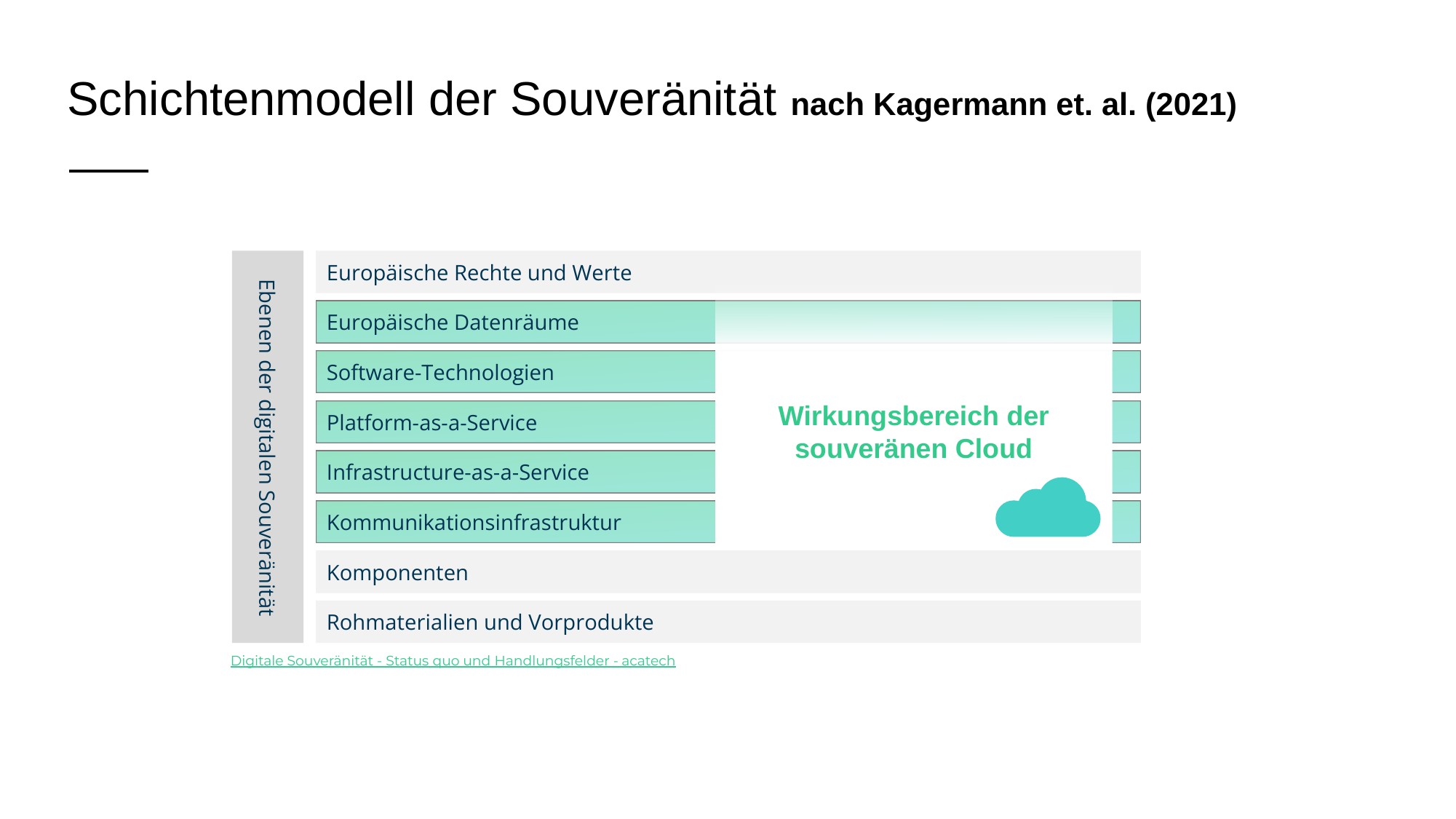

# Schichtenmodell der Souveränität nach Kagermann et. al. (2021)
Ebenen der digitalen Souveränität
Digitale Souveränität - Status quo und Handlungsfelder - acatech
Europäische Rechte und Werte

Wirkungsbereich der souveränen Cloud

Europäische Datenräume
Software-Technologien
Platform-as-a-Service
Infrastructure-as-a-Service
Kommunikationsinfrastruktur
Komponenten
Rohmaterialien und Vorprodukte